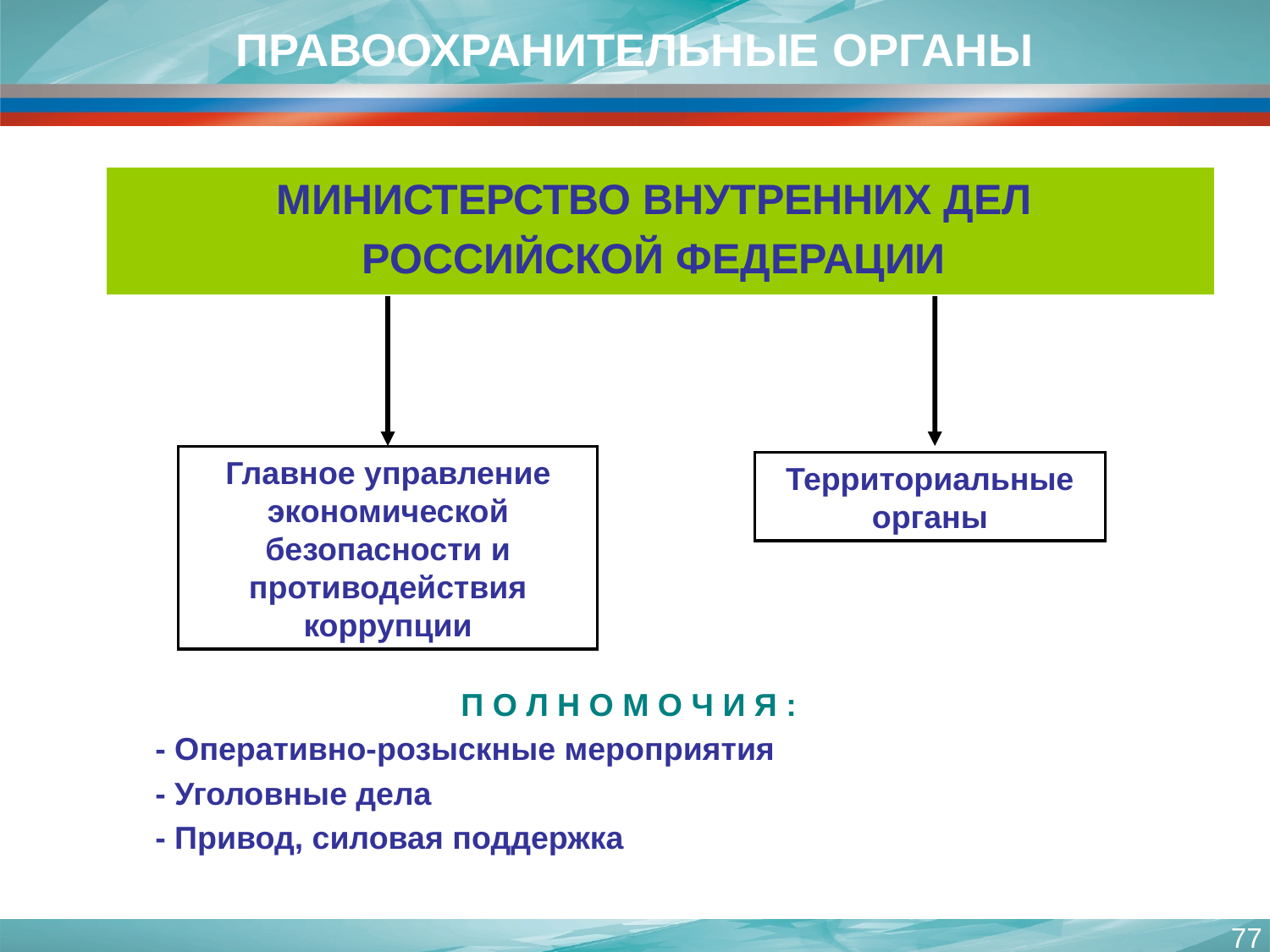

ПРАВООХРАНИТЕЛЬНЫЕ ОРГАНЫ
МИНИСТЕРСТВО ВНУТРЕННИХ ДЕЛ
РОССИЙСКОЙ ФЕДЕРАЦИИ

Главное управление экономической безопасности и противодействия коррупции
Территориальные органы
П О Л Н О М О Ч И Я :
- Оперативно-розыскные мероприятия
- Уголовные дела
- Привод, силовая поддержка

77